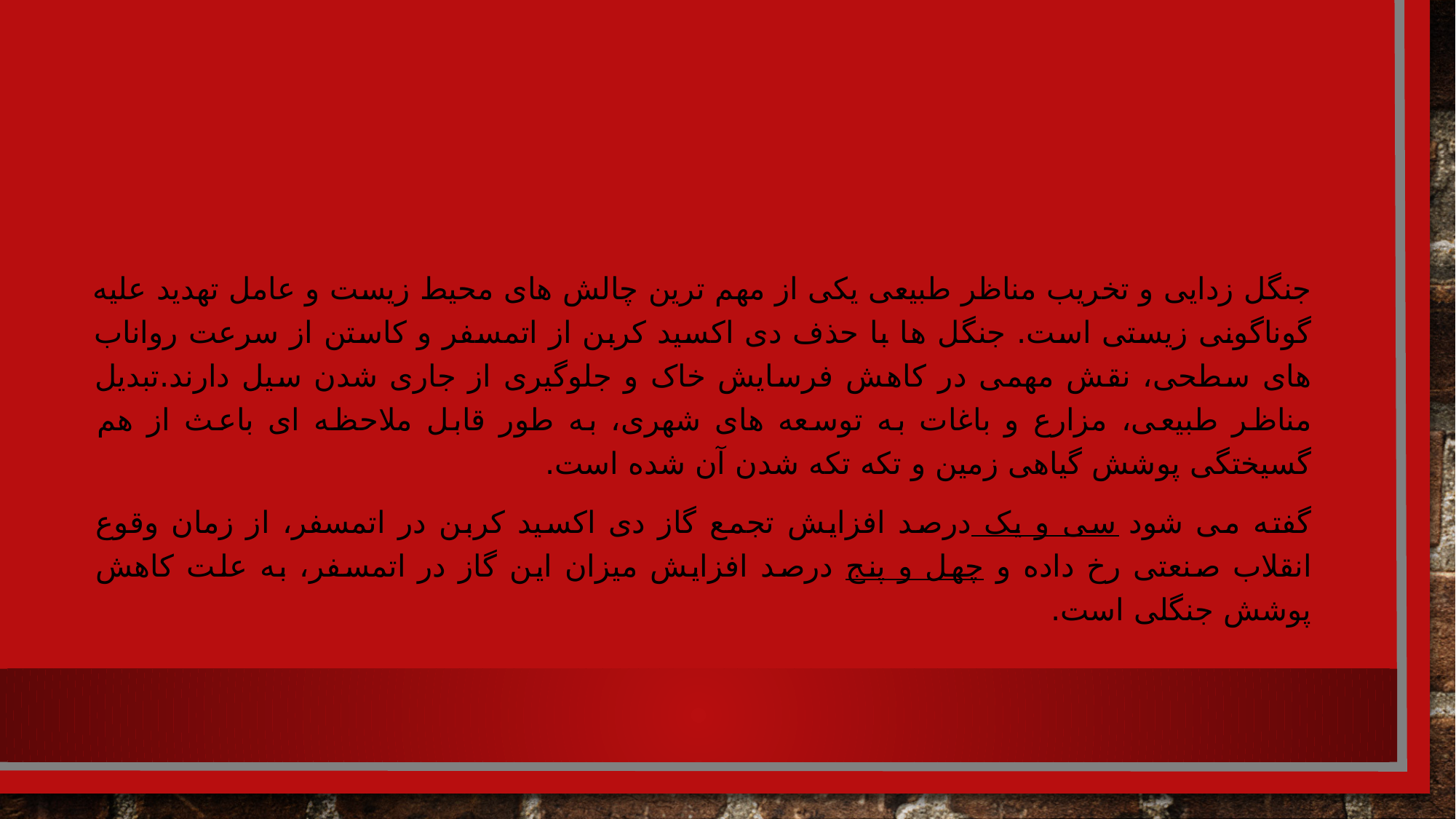

# جنگل زدایی و کاهش پوشش گیاهی
جنگل زدایی و تخریب مناظر طبیعی یکی از مهم ترین چالش های محیط زیست و عامل تهدید علیه گوناگونی زیستی است. جنگل ها با حذف دی اکسید کربن از اتمسفر و کاستن از سرعت رواناب های سطحی، نقش مهمی در کاهش فرسایش خاک و جلوگیری از جاری شدن سیل دارند.تبدیل مناظر طبیعی، مزارع و باغات به توسعه های شهری، به طور قابل ملاحظه ای باعث از هم گسیختگی پوشش گیاهی زمین و تکه تکه شدن آن شده است.
گفته می شود سی و یک درصد افزایش تجمع گاز دی اکسید کربن در اتمسفر، از زمان وقوع انقلاب صنعتی رخ داده و چهل و پنج درصد افزایش میزان این گاز در اتمسفر، به علت کاهش پوشش جنگلی است.